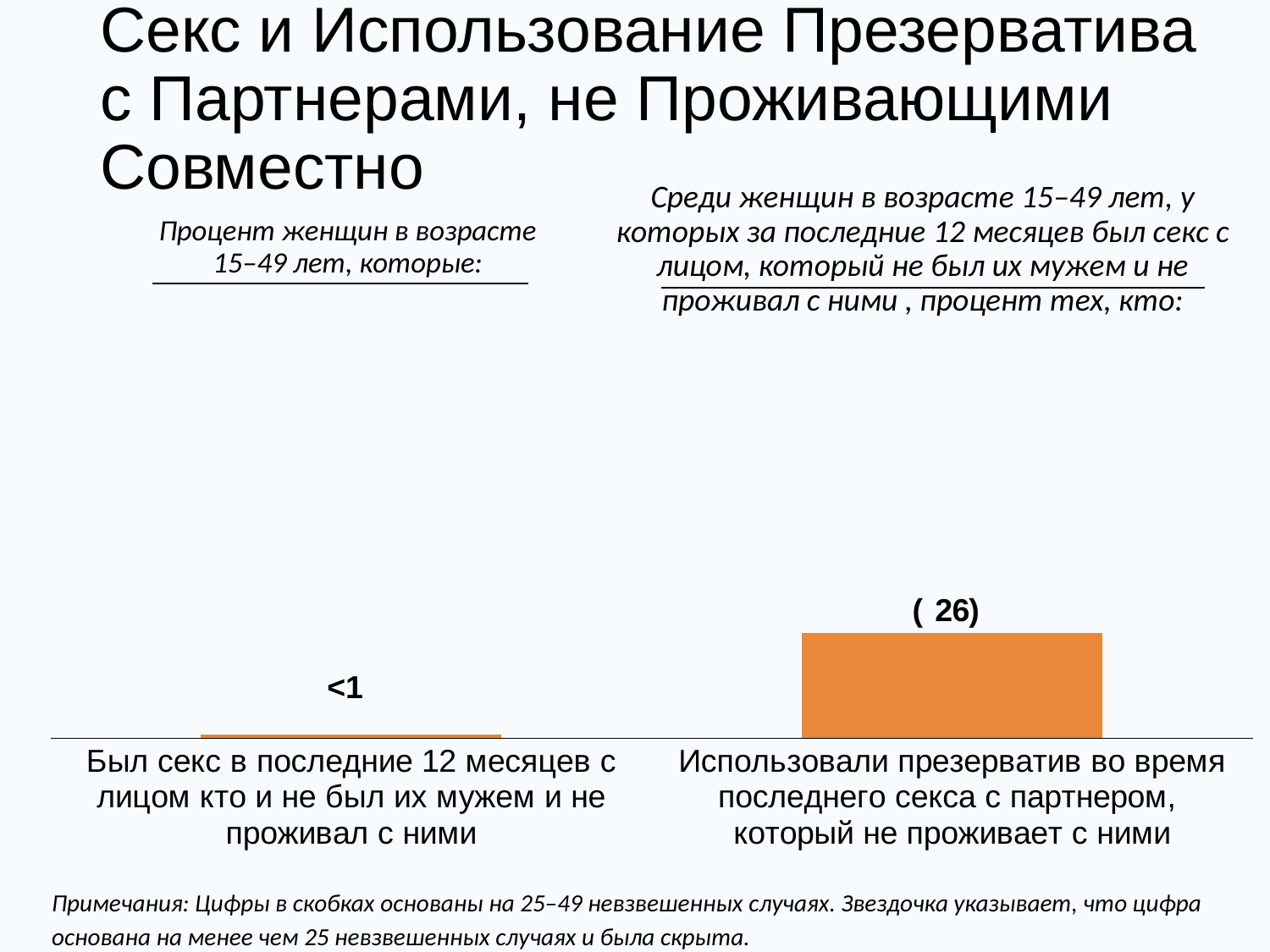

# Секс и Использование Презерватива с Партнерами, не Проживающими Совместно
Среди женщин в возрасте 15–49 лет, у которых за последние 12 месяцев был секс с лицом, который не был их мужем и не проживал с ними , процент тех, кто:
Процент женщин в возрасте 15–49 лет, которые:

### Chart

| Category | Women |
|---|---|
| Был секс в последние 12 месяцев с лицом кто и не был их мужем и не проживал с ними | 1.0 |
| Использовали презерватив во время последнего секса с партнером,  который не проживает с ними | 26.0 |
Примечания: Цифры в скобках основаны на 25–49 невзвешенных случаях. Звездочка указывает, что цифра основана на менее чем 25 невзвешенных случаях и была скрыта.